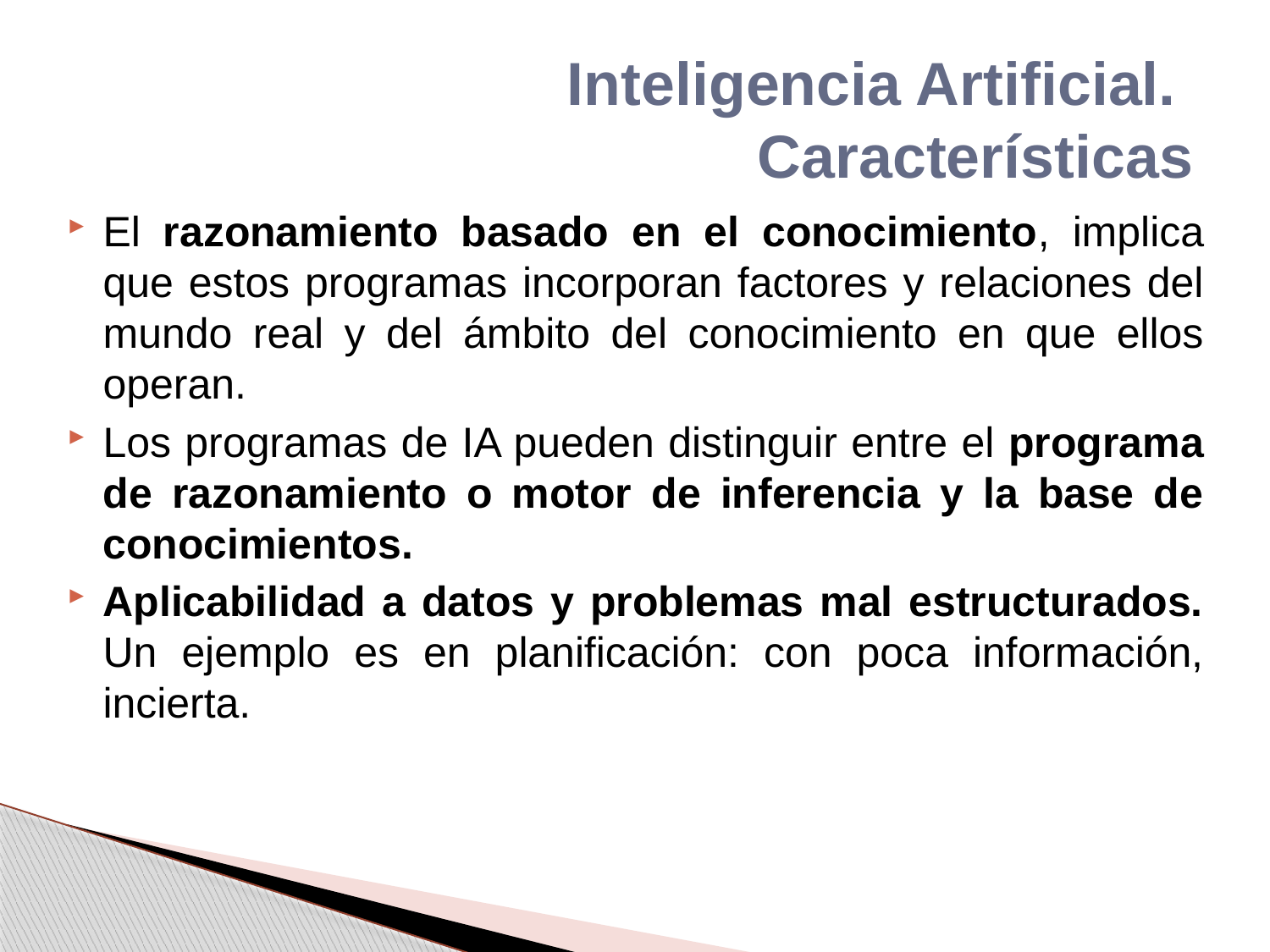

# Inteligencia Artificial. Características
El razonamiento basado en el conocimiento, implica que estos programas incorporan factores y relaciones del mundo real y del ámbito del conocimiento en que ellos operan.
Los programas de IA pueden distinguir entre el programa de razonamiento o motor de inferencia y la base de conocimientos.
Aplicabilidad a datos y problemas mal estructurados. Un ejemplo es en planificación: con poca información, incierta.